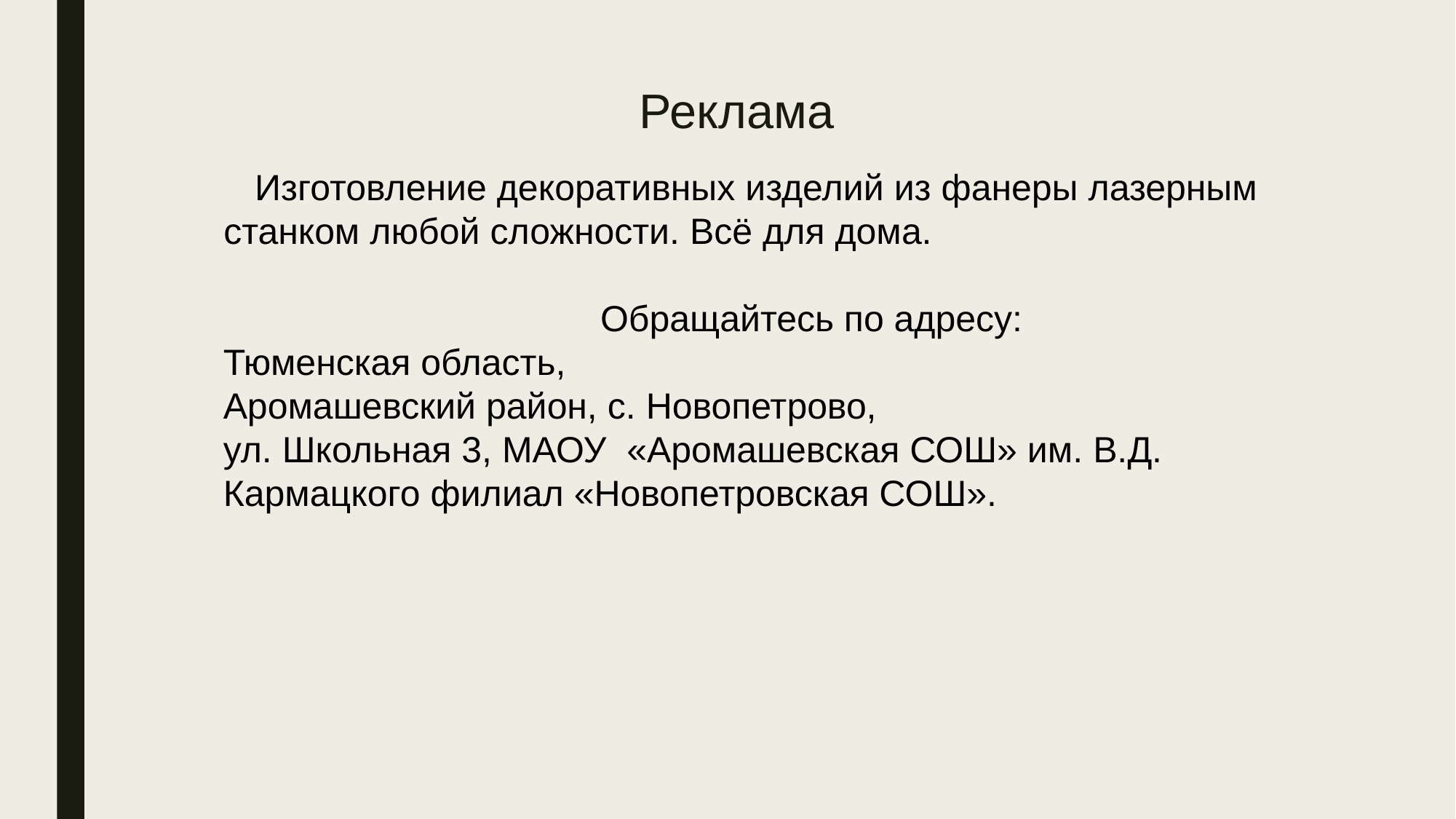

# Реклама
Изготовление декоративных изделий из фанеры лазерным станком любой сложности. Всё для дома.
                                     Обращайтесь по адресу:
Тюменская область,
Аромашевский район, с. Новопетрово,
ул. Школьная 3, МАОУ  «Аромашевская СОШ» им. В.Д. Кармацкого филиал «Новопетровская СОШ».